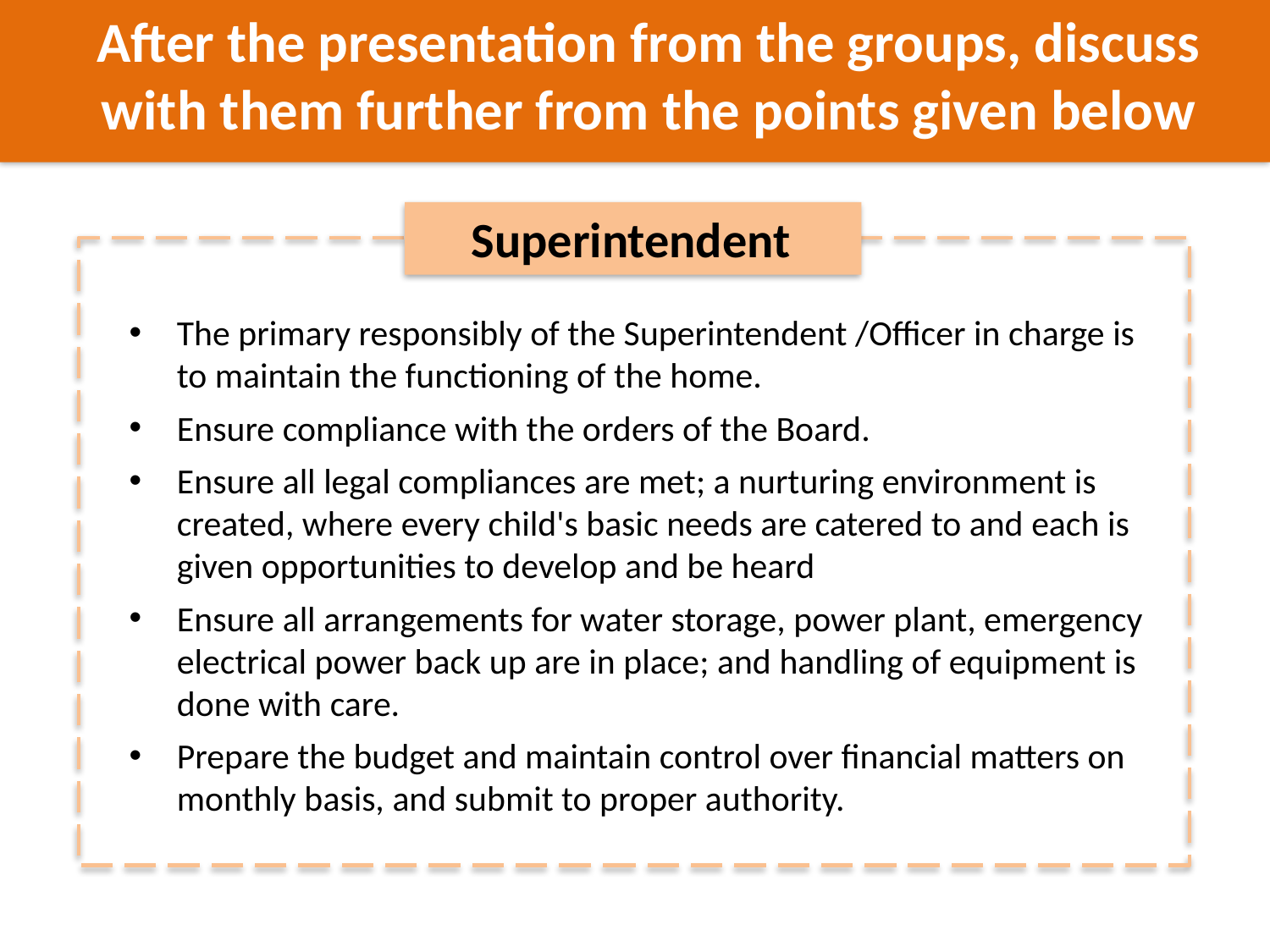

After the presentation from the groups, discuss with them further from the points given below
Superintendent

The primary responsibly of the Superintendent /Officer in charge is to maintain the functioning of the home.
Ensure compliance with the orders of the Board.
Ensure all legal compliances are met; a nurturing environment is created, where every child's basic needs are catered to and each is given opportunities to develop and be heard
Ensure all arrangements for water storage, power plant, emergency electrical power back up are in place; and handling of equipment is done with care.
Prepare the budget and maintain control over financial matters on monthly basis, and submit to proper authority.